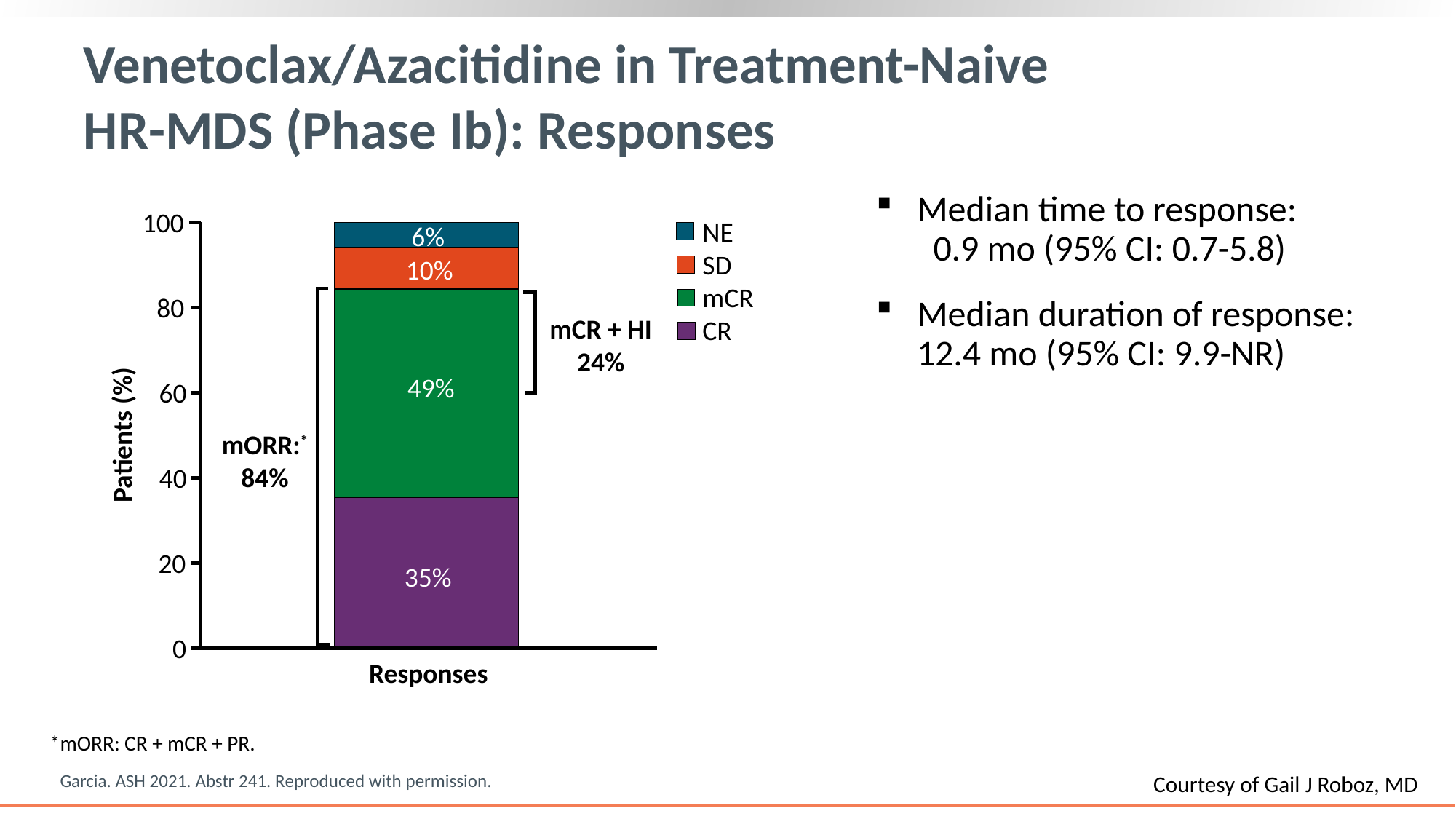

# Venetoclax/Azacitidine in Treatment-Naive HR-MDS (Phase Ib): Responses
Median time to response:                0.9 mo (95% CI: 0.7-5.8)
Median duration of response: 12.4 mo (95% CI: 9.9-NR)
100
NE
SD
mCR
CR
6%

10%

80

mCR + HI
24%

49%
60
Patients (%)
mORR:*
84%
40

20
35%
0
Responses
*mORR: CR + mCR + PR.
Garcia. ASH 2021. Abstr 241. Reproduced with permission.
Courtesy of Gail J Roboz, MD